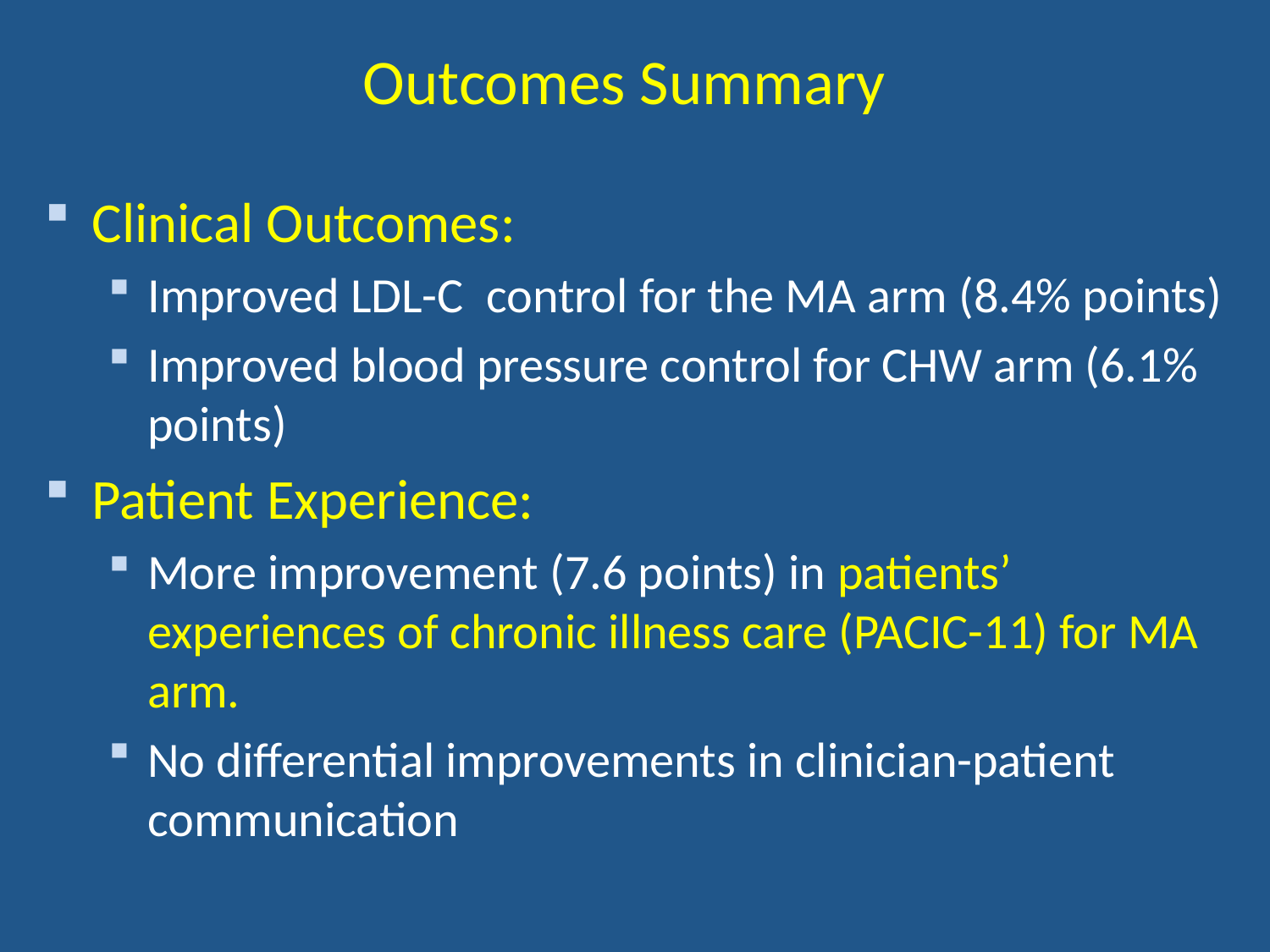

# Outcomes Summary
Clinical Outcomes:
Improved LDL-C  control for the MA arm (8.4% points)
Improved blood pressure control for CHW arm (6.1% points)
Patient Experience:
More improvement (7.6 points) in patients’ experiences of chronic illness care (PACIC-11) for MA arm.
No differential improvements in clinician-patient communication